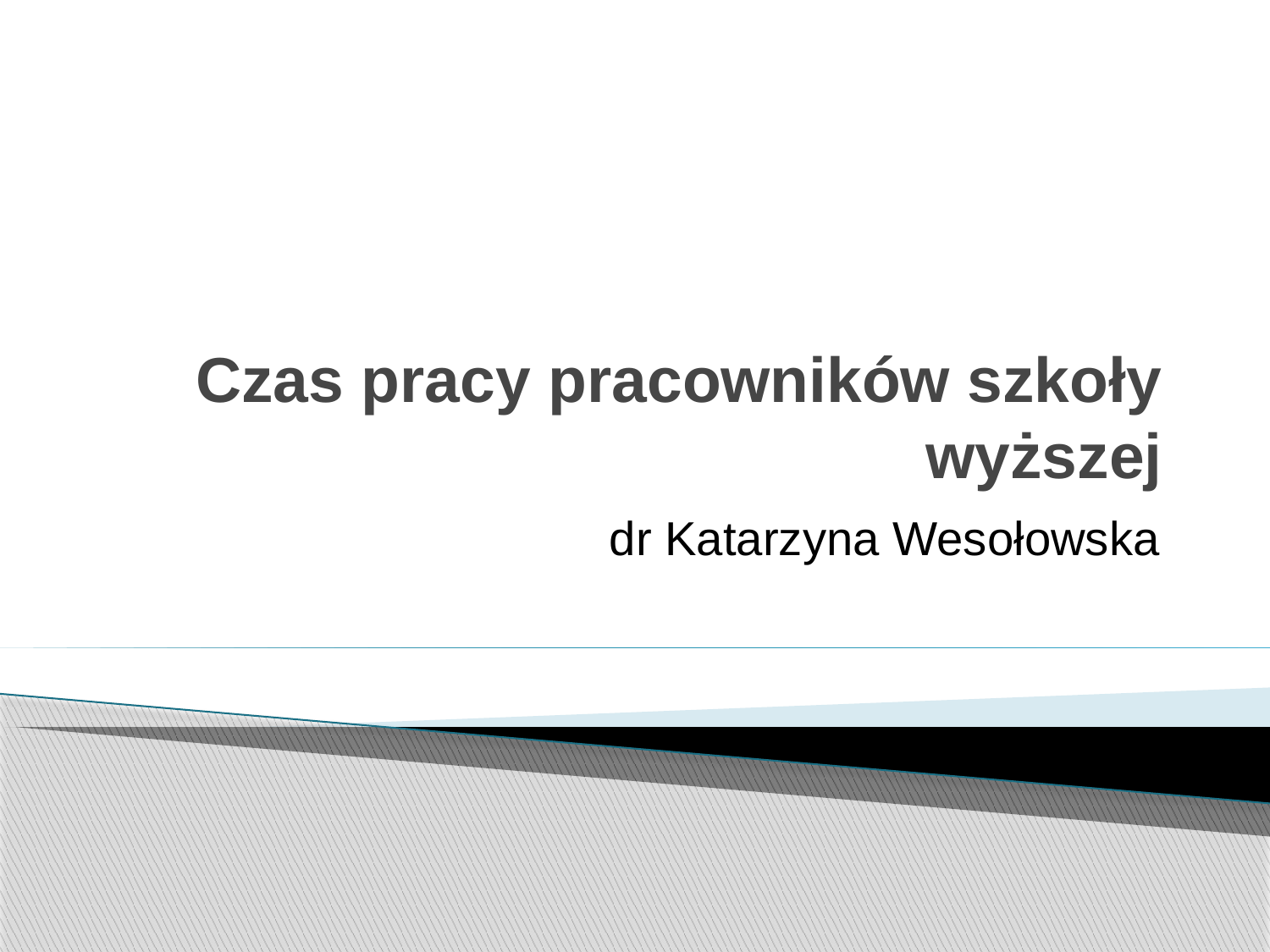

# Czas pracy pracowników szkoły wyższej
dr Katarzyna Wesołowska